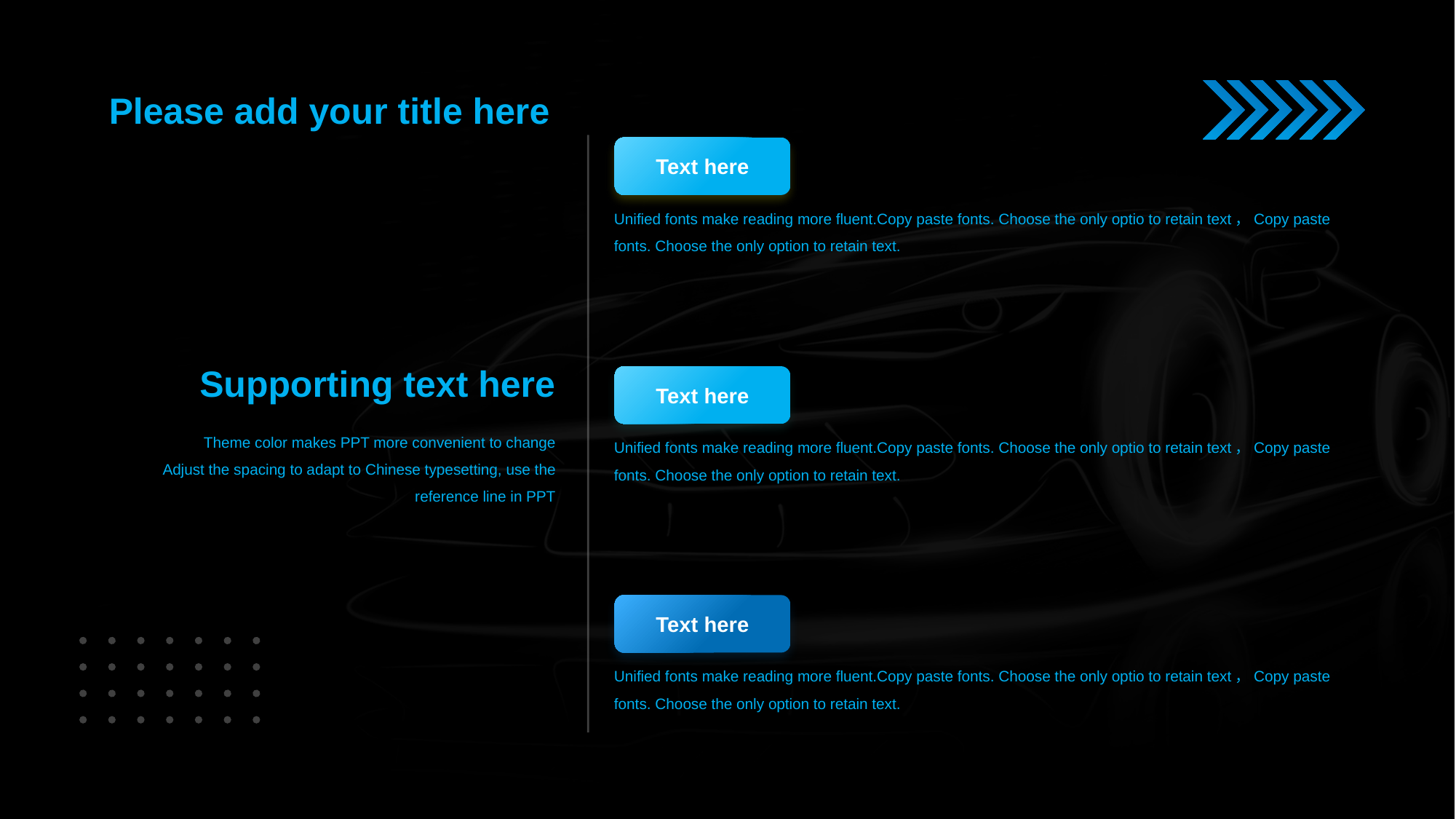

Text here
Unified fonts make reading more fluent.Copy paste fonts. Choose the only optio to retain text，Copy paste  fonts. Choose the only option to retain text.
Supporting text here
Text here
Theme color makes PPT more convenient to change
Adjust the spacing to adapt to Chinese typesetting, use the reference line in PPT
Unified fonts make reading more fluent.Copy paste fonts. Choose the only optio to retain text，Copy paste  fonts. Choose the only option to retain text.
Text here
Unified fonts make reading more fluent.Copy paste fonts. Choose the only optio to retain text，Copy paste  fonts. Choose the only option to retain text.